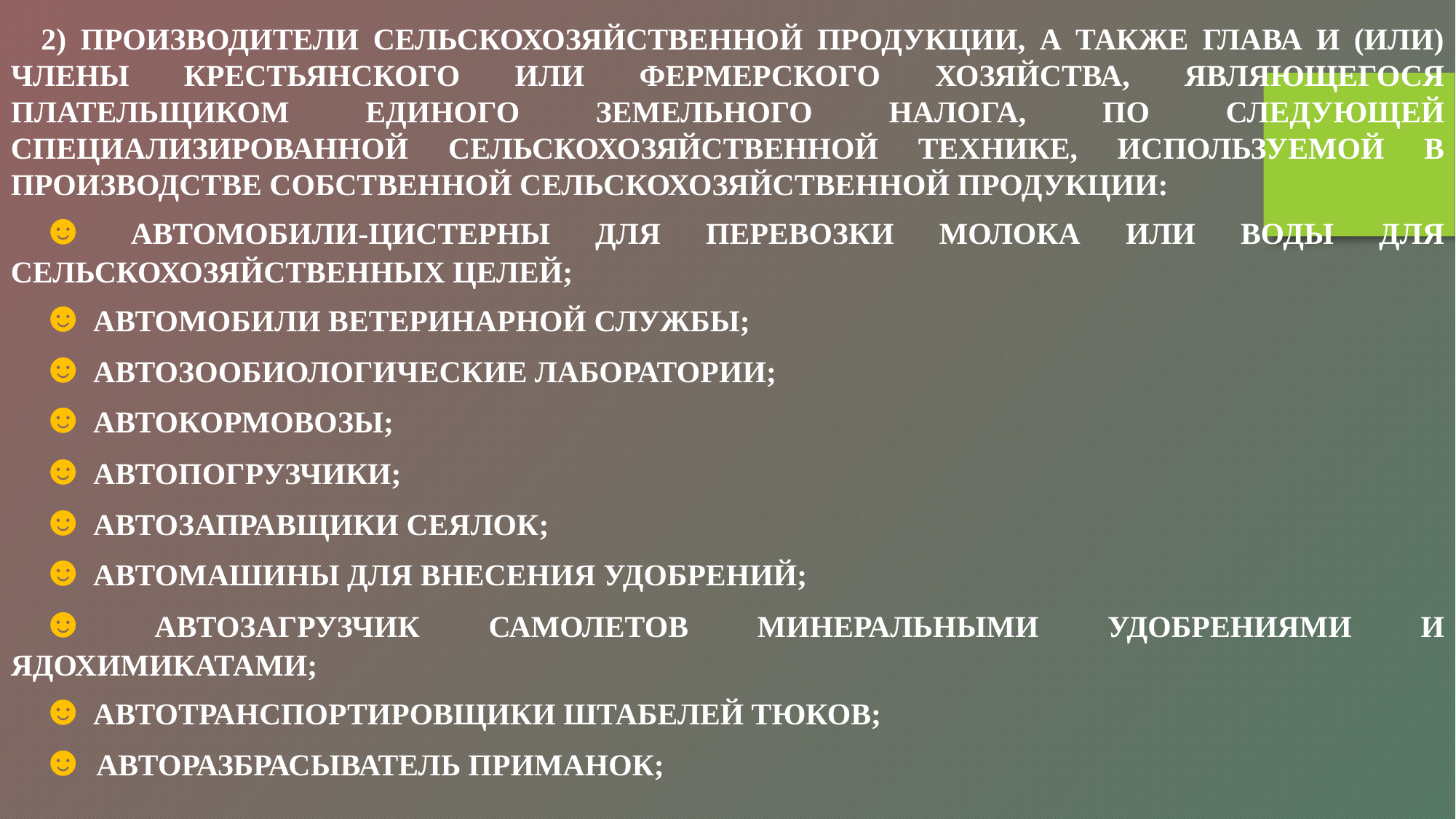

2) ПРОИЗВОДИТЕЛИ СЕЛЬСКОХОЗЯЙСТВЕННОЙ ПРОДУКЦИИ, А ТАКЖЕ ГЛАВА И (ИЛИ) ЧЛЕНЫ КРЕСТЬЯНСКОГО ИЛИ ФЕРМЕРСКОГО ХОЗЯЙСТВА, ЯВЛЯЮЩЕГОСЯ ПЛАТЕЛЬЩИКОМ ЕДИНОГО ЗЕМЕЛЬНОГО НАЛОГА, ПО СЛЕДУЮЩЕЙ СПЕЦИАЛИЗИРОВАННОЙ СЕЛЬСКОХОЗЯЙСТВЕННОЙ ТЕХНИКЕ, ИСПОЛЬЗУЕМОЙ В ПРОИЗВОДСТВЕ СОБСТВЕННОЙ СЕЛЬСКОХОЗЯЙСТВЕННОЙ ПРОДУКЦИИ:
☻ АВТОМОБИЛИ-ЦИСТЕРНЫ ДЛЯ ПЕРЕВОЗКИ МОЛОКА ИЛИ ВОДЫ ДЛЯ СЕЛЬСКОХОЗЯЙСТВЕННЫХ ЦЕЛЕЙ;
☻ АВТОМОБИЛИ ВЕТЕРИНАРНОЙ СЛУЖБЫ;
☻ АВТОЗООБИОЛОГИЧЕСКИЕ ЛАБОРАТОРИИ;
☻ АВТОКОРМОВОЗЫ;
☻ АВТОПОГРУЗЧИКИ;
☻ АВТОЗАПРАВЩИКИ СЕЯЛОК;
☻ АВТОМАШИНЫ ДЛЯ ВНЕСЕНИЯ УДОБРЕНИЙ;
☻ АВТОЗАГРУЗЧИК САМОЛЕТОВ МИНЕРАЛЬНЫМИ УДОБРЕНИЯМИ И ЯДОХИМИКАТАМИ;
☻ АВТОТРАНСПОРТИРОВЩИКИ ШТАБЕЛЕЙ ТЮКОВ;
☻ АВТОРАЗБРАСЫВАТЕЛЬ ПРИМАНОК;